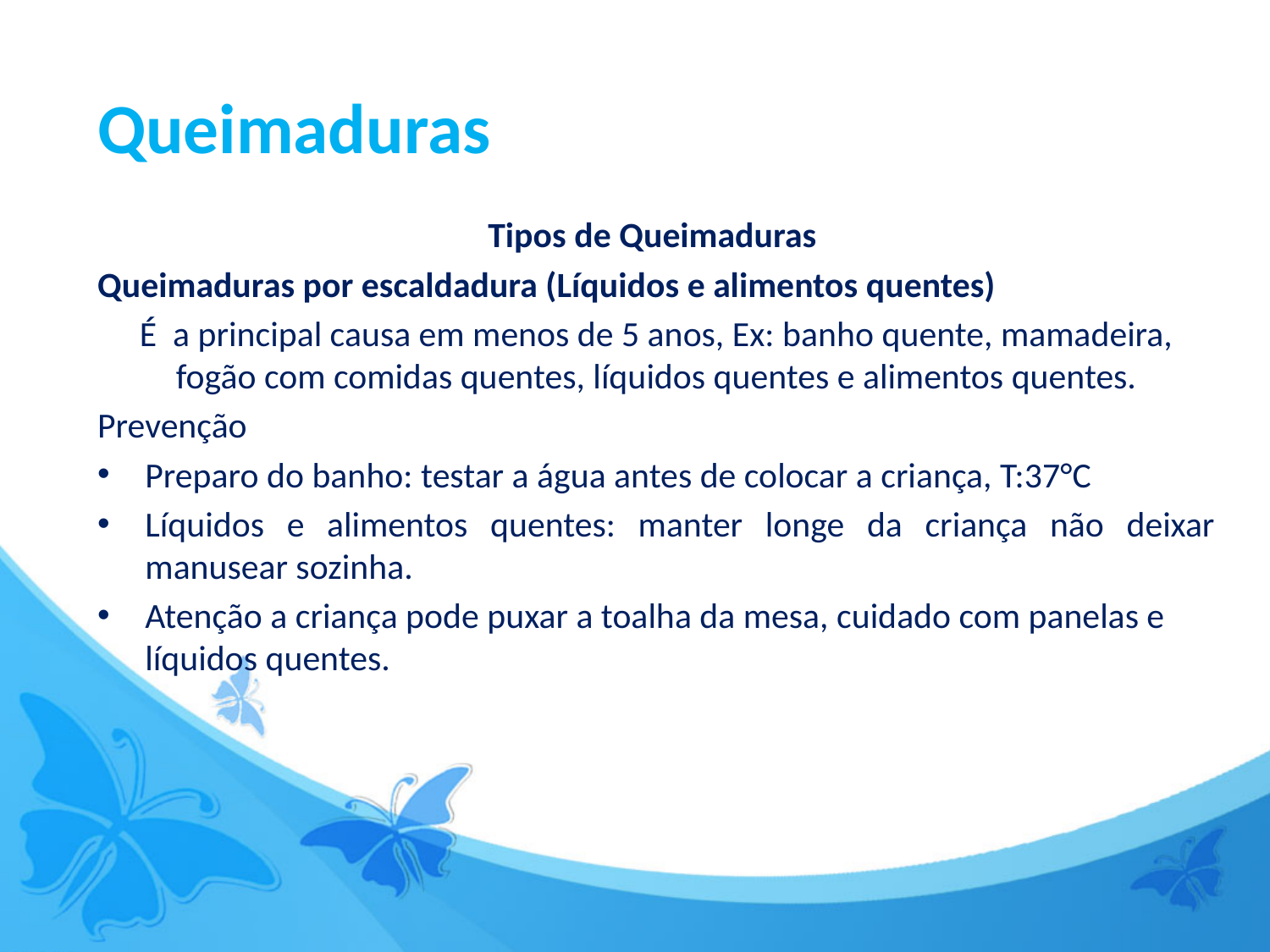

Queimaduras
Tipos de Queimaduras
Queimaduras por escaldadura (Líquidos e alimentos quentes)
É  a principal causa em menos de 5 anos, Ex: banho quente, mamadeira, fogão com comidas quentes, líquidos quentes e alimentos quentes.
Prevenção
Preparo do banho: testar a água antes de colocar a criança, T:37°C
Líquidos e alimentos quentes: manter longe da criança não deixar manusear sozinha.
Atenção a criança pode puxar a toalha da mesa, cuidado com panelas e líquidos quentes.